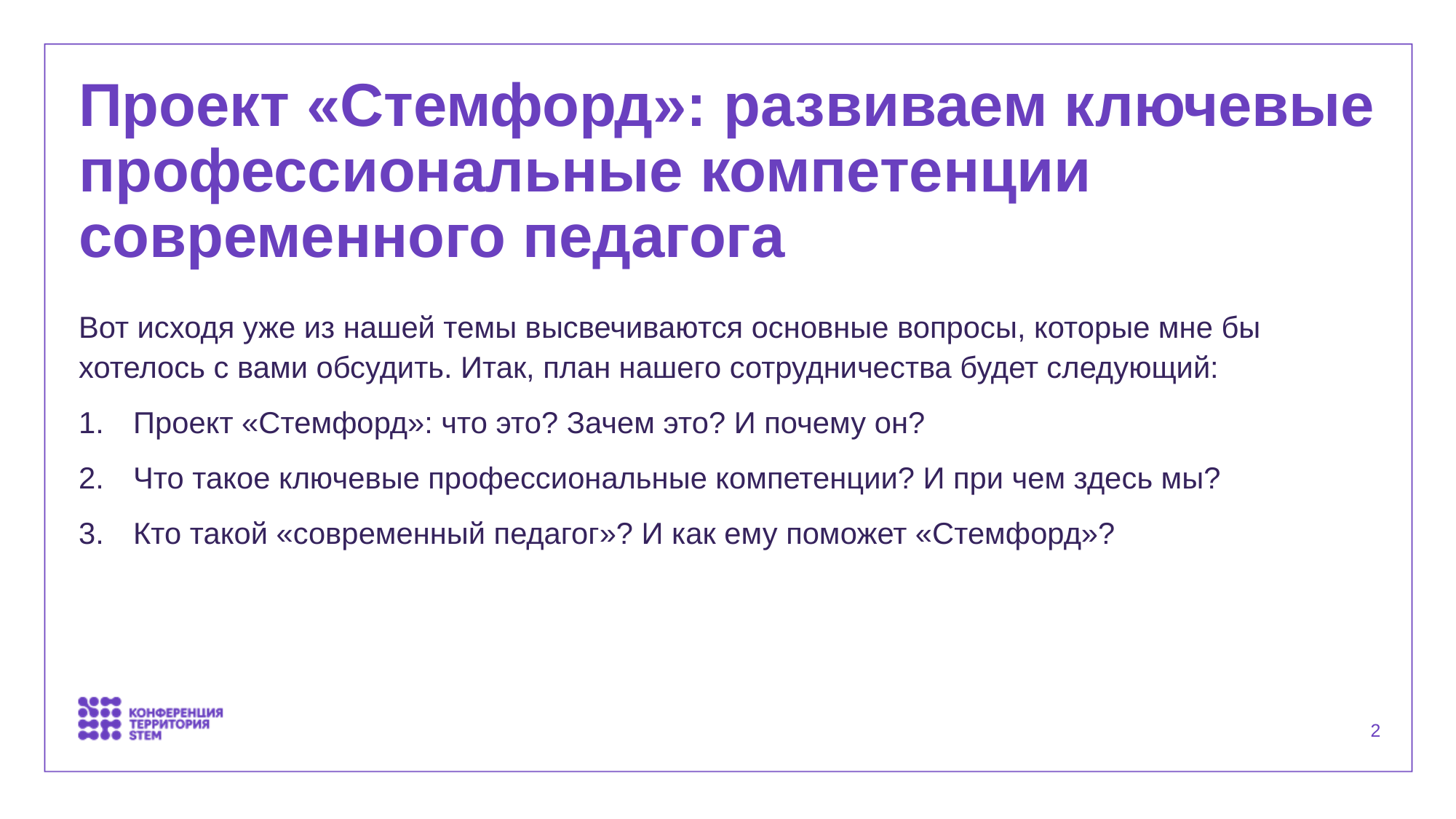

# Проект «Стемфорд»: развиваем ключевые профессиональные компетенции современного педагога
Вот исходя уже из нашей темы высвечиваются основные вопросы, которые мне бы хотелось с вами обсудить. Итак, план нашего сотрудничества будет следующий:
Проект «Стемфорд»: что это? Зачем это? И почему он?
Что такое ключевые профессиональные компетенции? И при чем здесь мы?
Кто такой «современный педагог»? И как ему поможет «Стемфорд»?
2